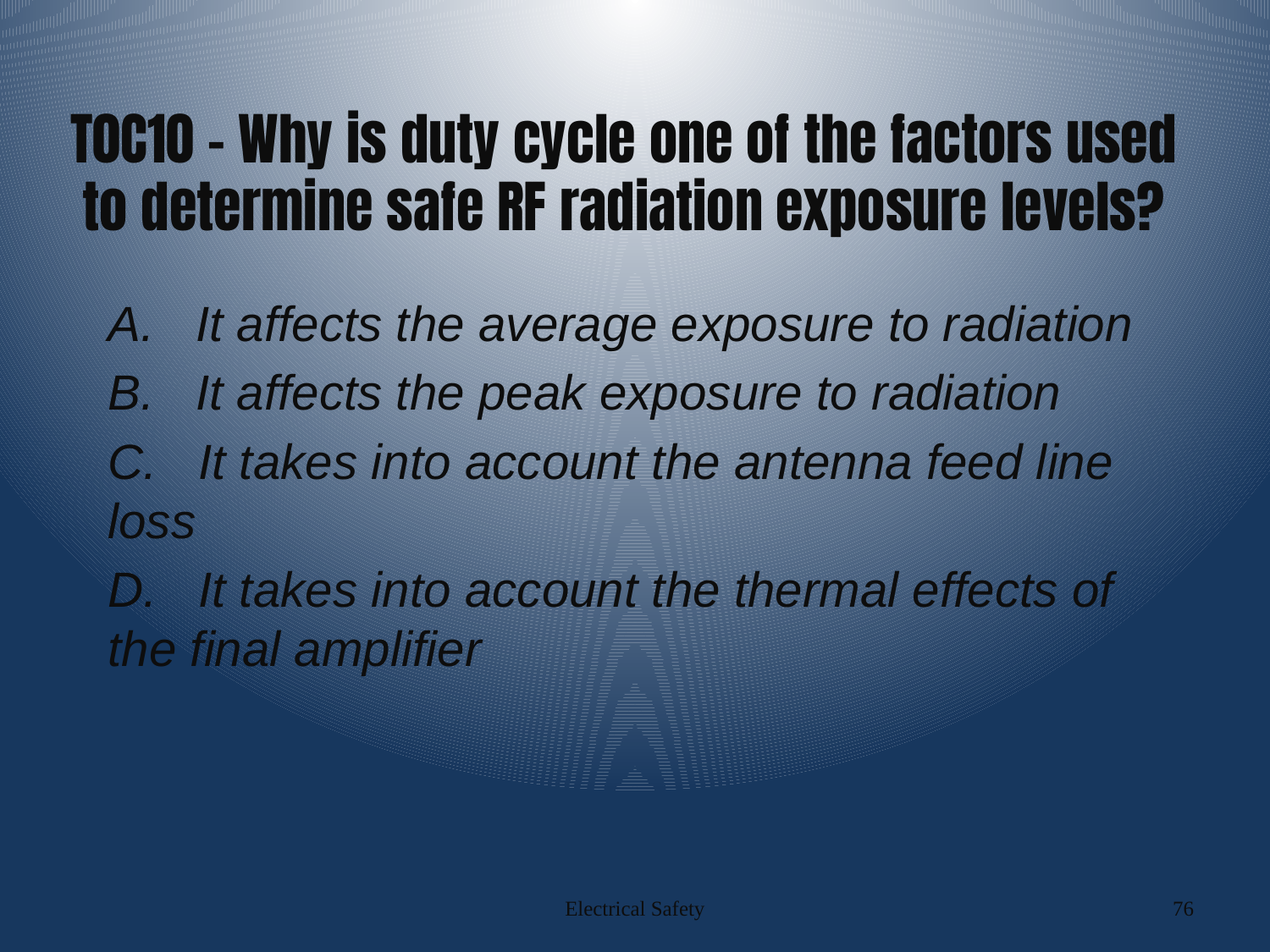

# T0C10 - Why is duty cycle one of the factors used to determine safe RF radiation exposure levels?
A.   It affects the average exposure to radiation
B.   It affects the peak exposure to radiation
C.   It takes into account the antenna feed line loss
D.   It takes into account the thermal effects of the final amplifier

Electrical Safety
76